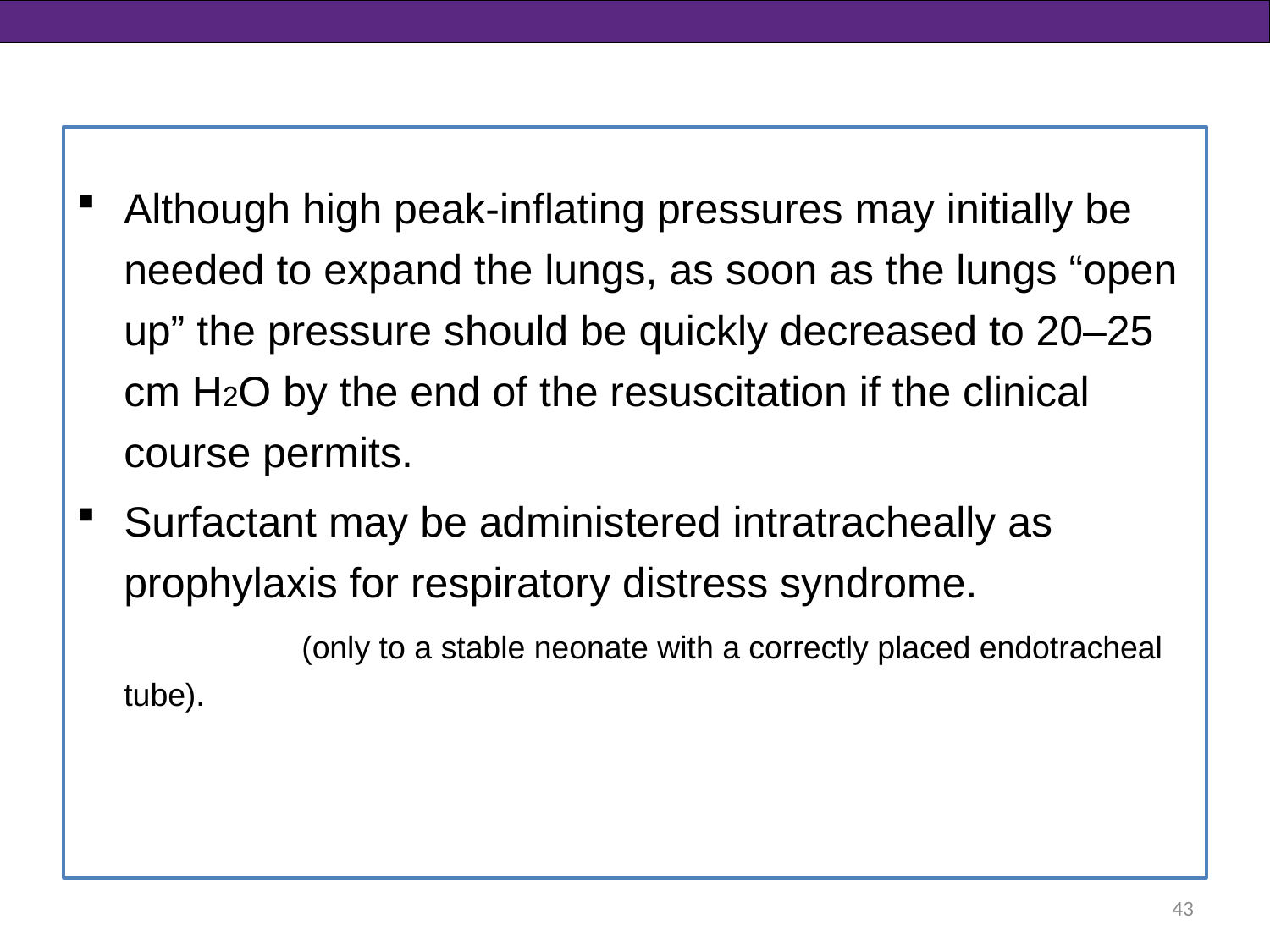

Although high peak-inflating pressures may initially be needed to expand the lungs, as soon as the lungs “open up” the pressure should be quickly decreased to 20–25 cm H2O by the end of the resuscitation if the clinical course permits.
Surfactant may be administered intratracheally as prophylaxis for respiratory distress syndrome.                                  (only to a stable neonate with a correctly placed endotracheal tube).

43